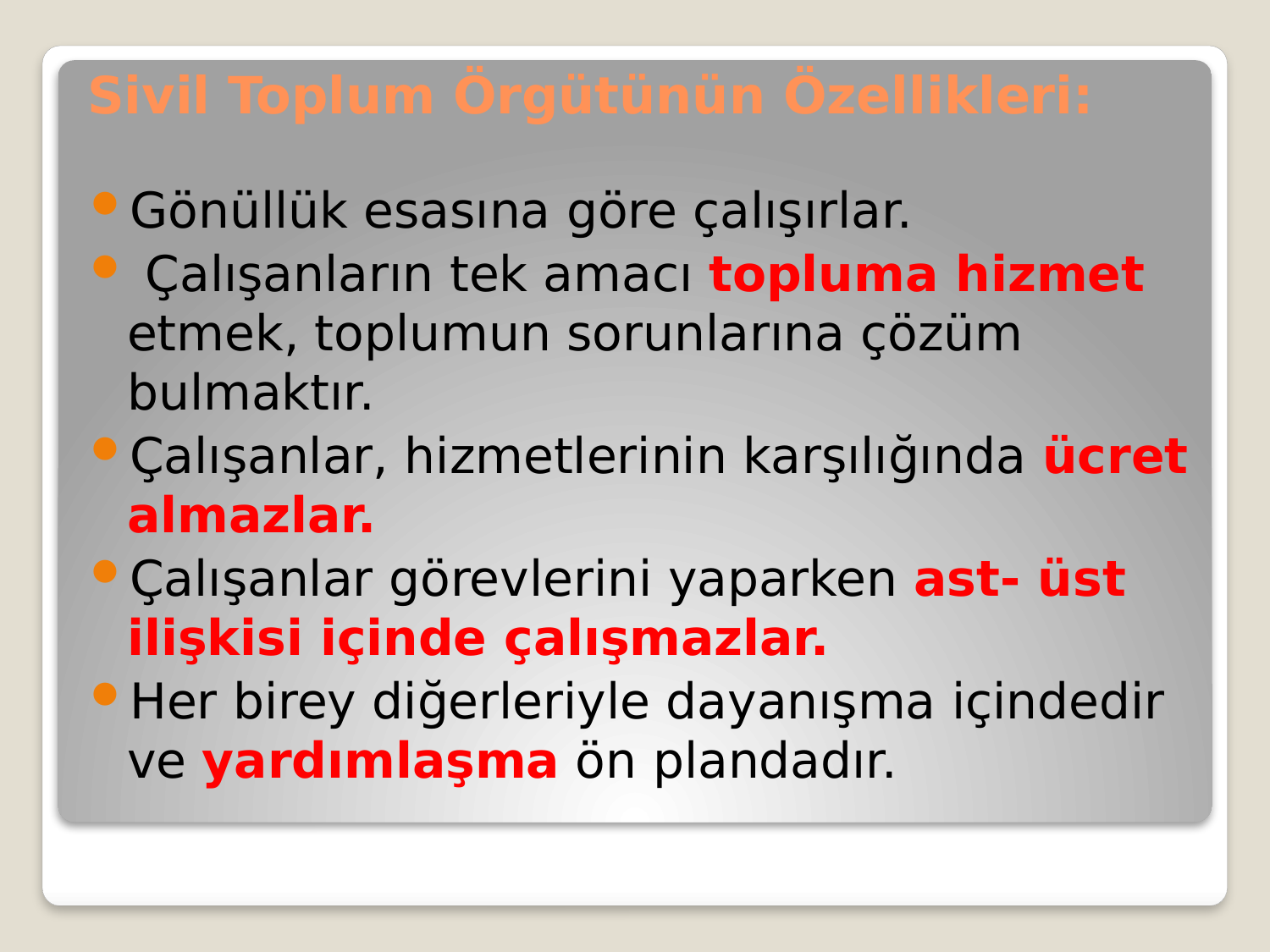

# Sivil Toplum Örgütünün Özellikleri:
Gönüllük esasına göre çalışırlar.
 Çalışanların tek amacı topluma hizmet etmek, toplumun sorunlarına çözüm bulmaktır.
Çalışanlar, hizmetlerinin karşılığında ücret almazlar.
Çalışanlar görevlerini yaparken ast- üst ilişkisi içinde çalışmazlar.
Her birey diğerleriyle dayanışma içindedir ve yardımlaşma ön plandadır.